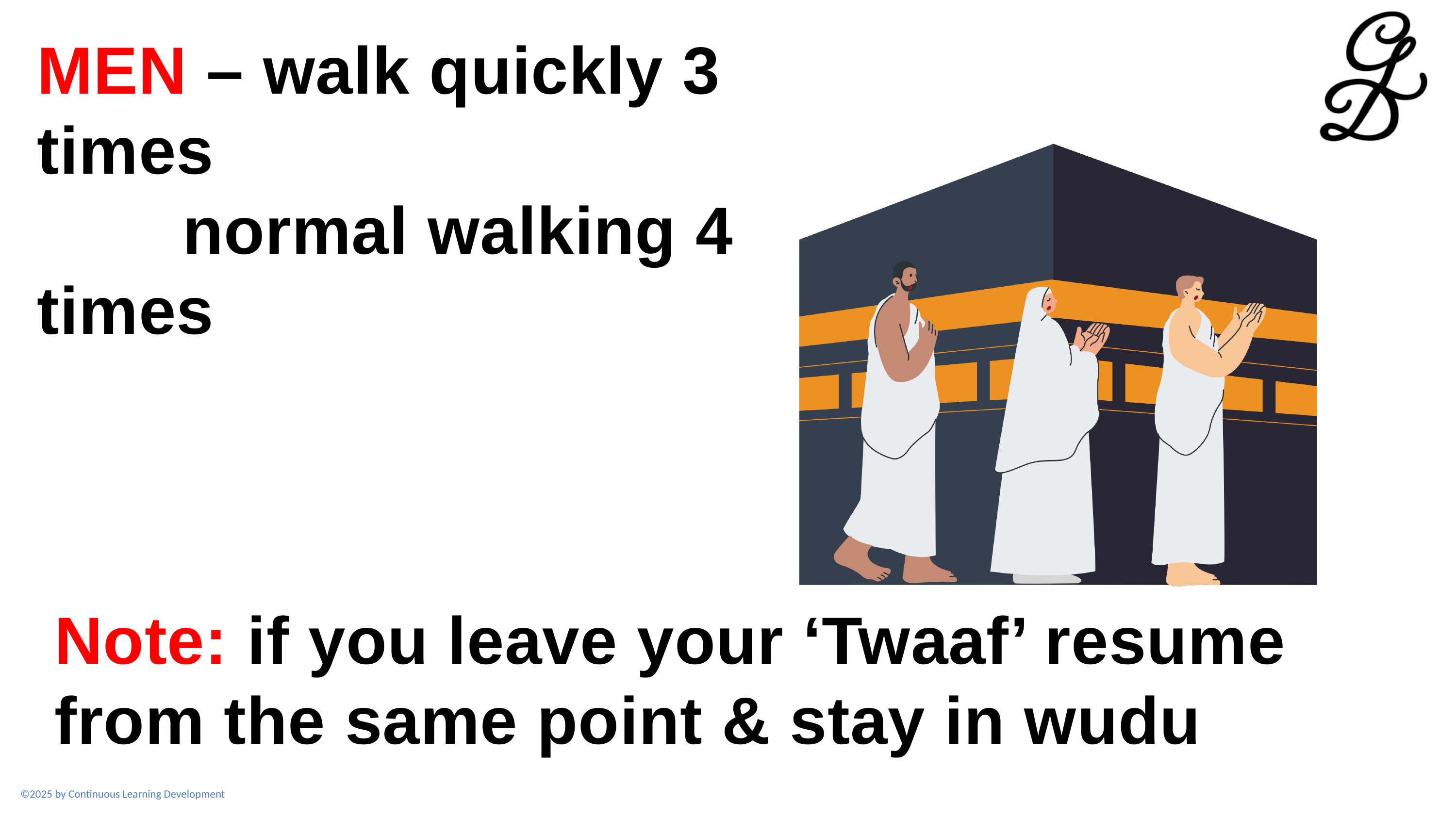

MEN – walk quickly 3 times
		normal walking 4 times

Note: if you leave your ‘Twaaf’ resume from the same point & stay in wudu
©2025 by Continuous Learning Development